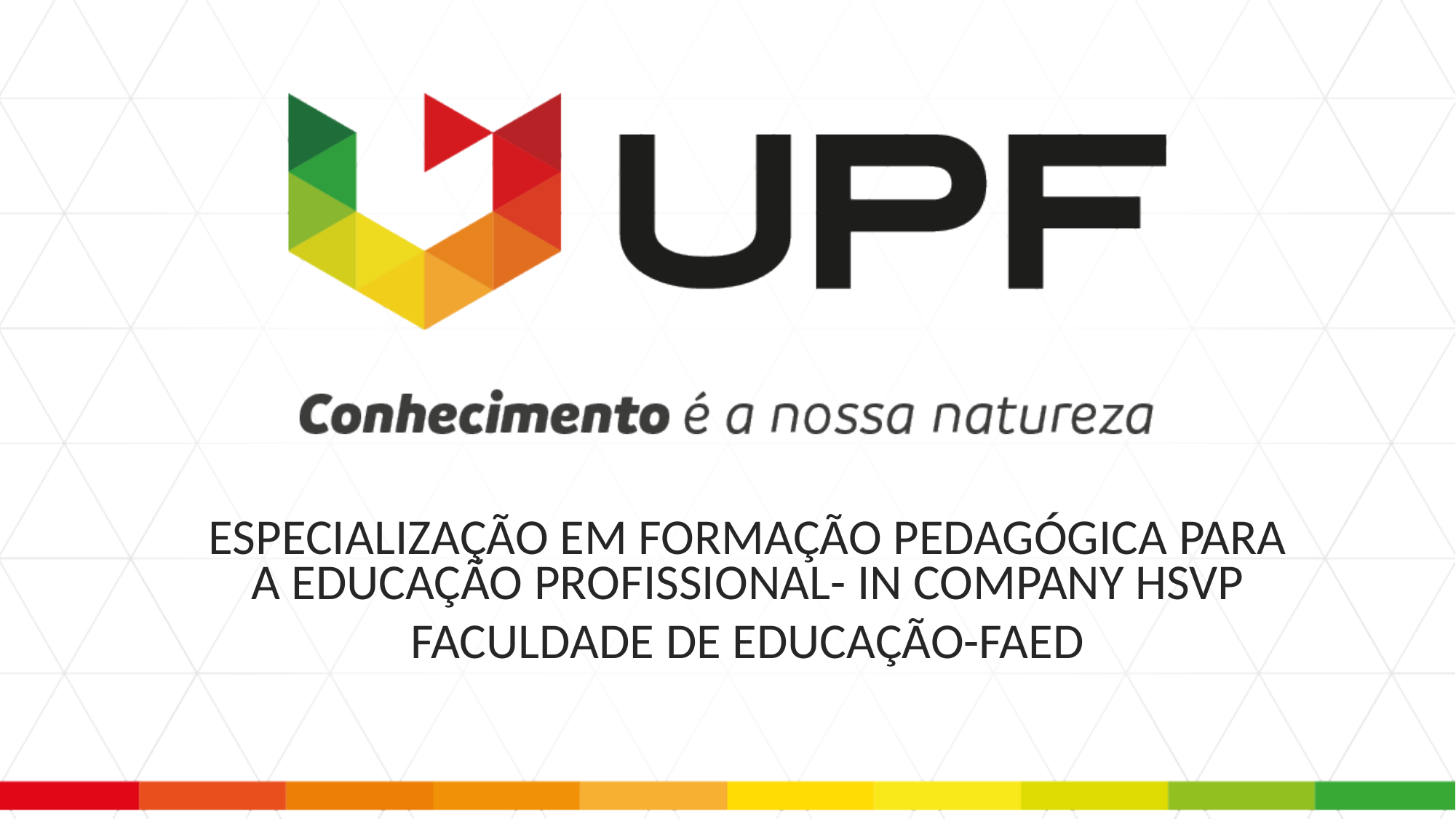

ESPECIALIZAÇÃO EM FORMAÇÃO PEDAGÓGICA PARA A EDUCAÇÃO PROFISSIONAL- IN COMPANY HSVP
FACULDADE DE EDUCAÇÃO-FAED